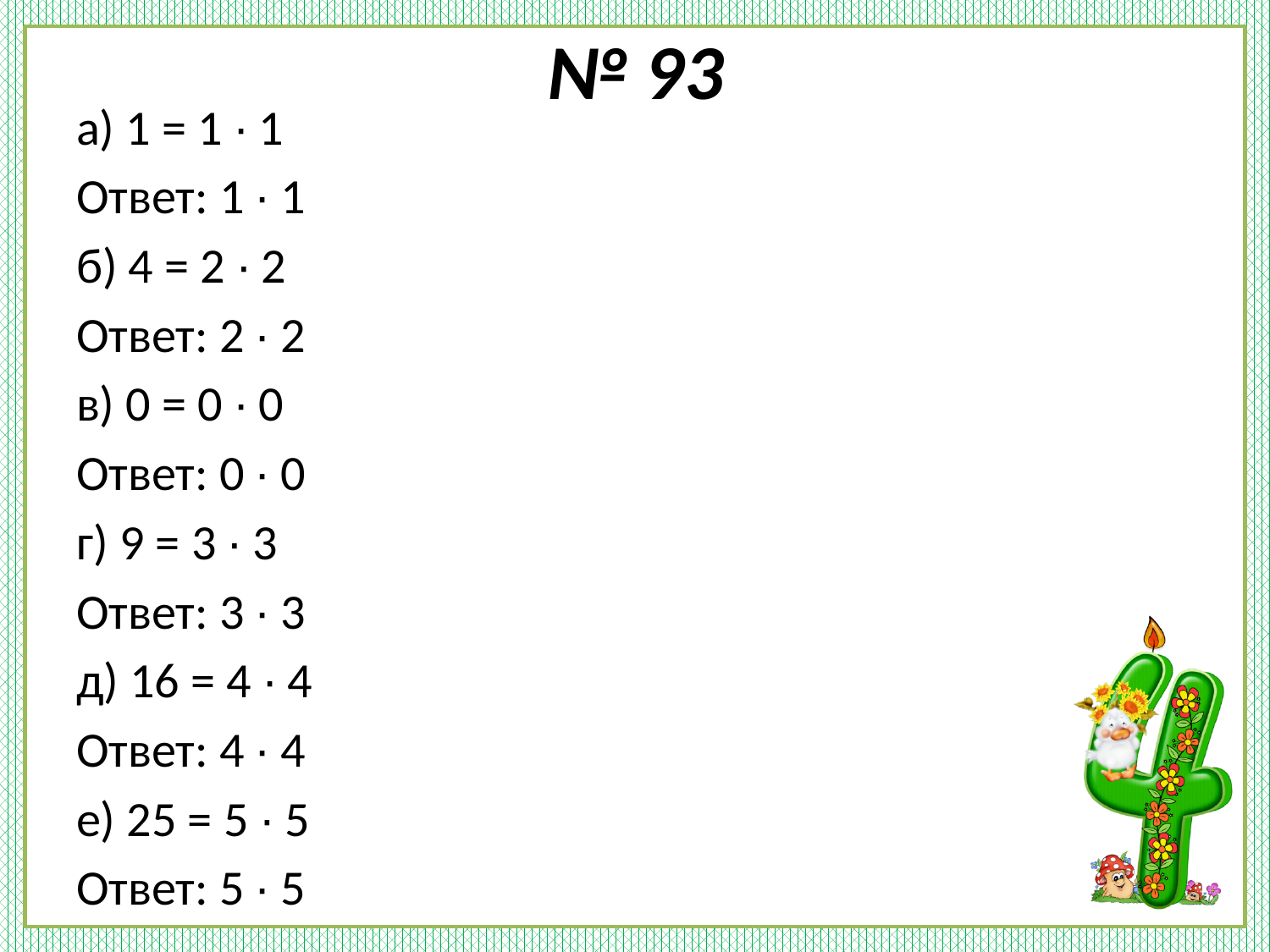

# № 93
а) 1 = 1 ∙ 1
Ответ: 1 ∙ 1
б) 4 = 2 ∙ 2
Ответ: 2 ∙ 2
в) 0 = 0 ∙ 0
Ответ: 0 ∙ 0
г) 9 = 3 ∙ 3
Ответ: 3 ∙ 3
д) 16 = 4 ∙ 4
Ответ: 4 ∙ 4
е) 25 = 5 ∙ 5
Ответ: 5 ∙ 5